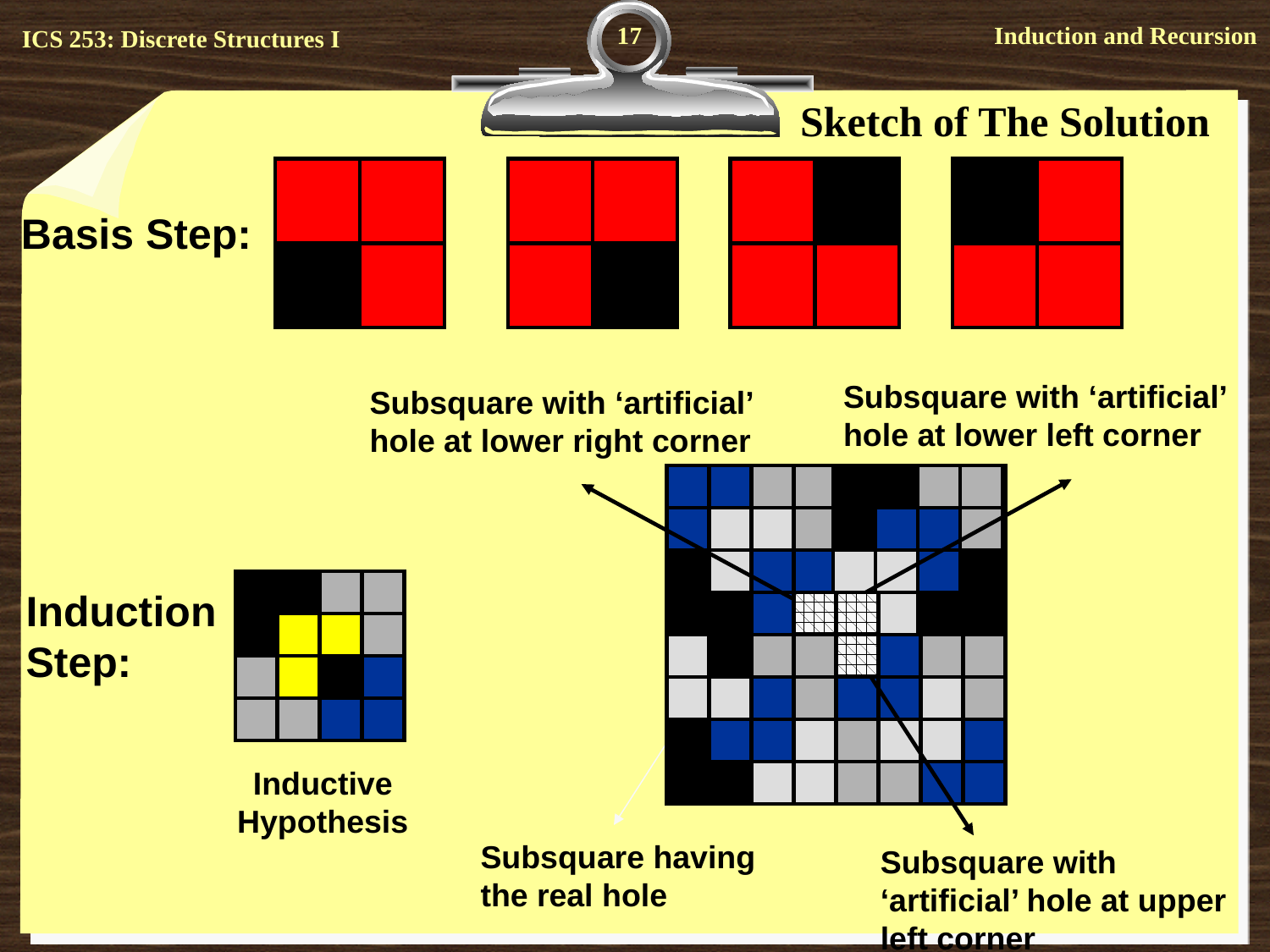

17
# Sketch of The Solution

Basis Step:
Subsquare with ‘artificial’
hole at lower left corner

Subsquare with ‘artificial’
hole at lower right corner

Inductive
Hypothesis
Induction
Step:

Subsquare having
the real hole

Subsquare with ‘artificial’ hole at upper left corner